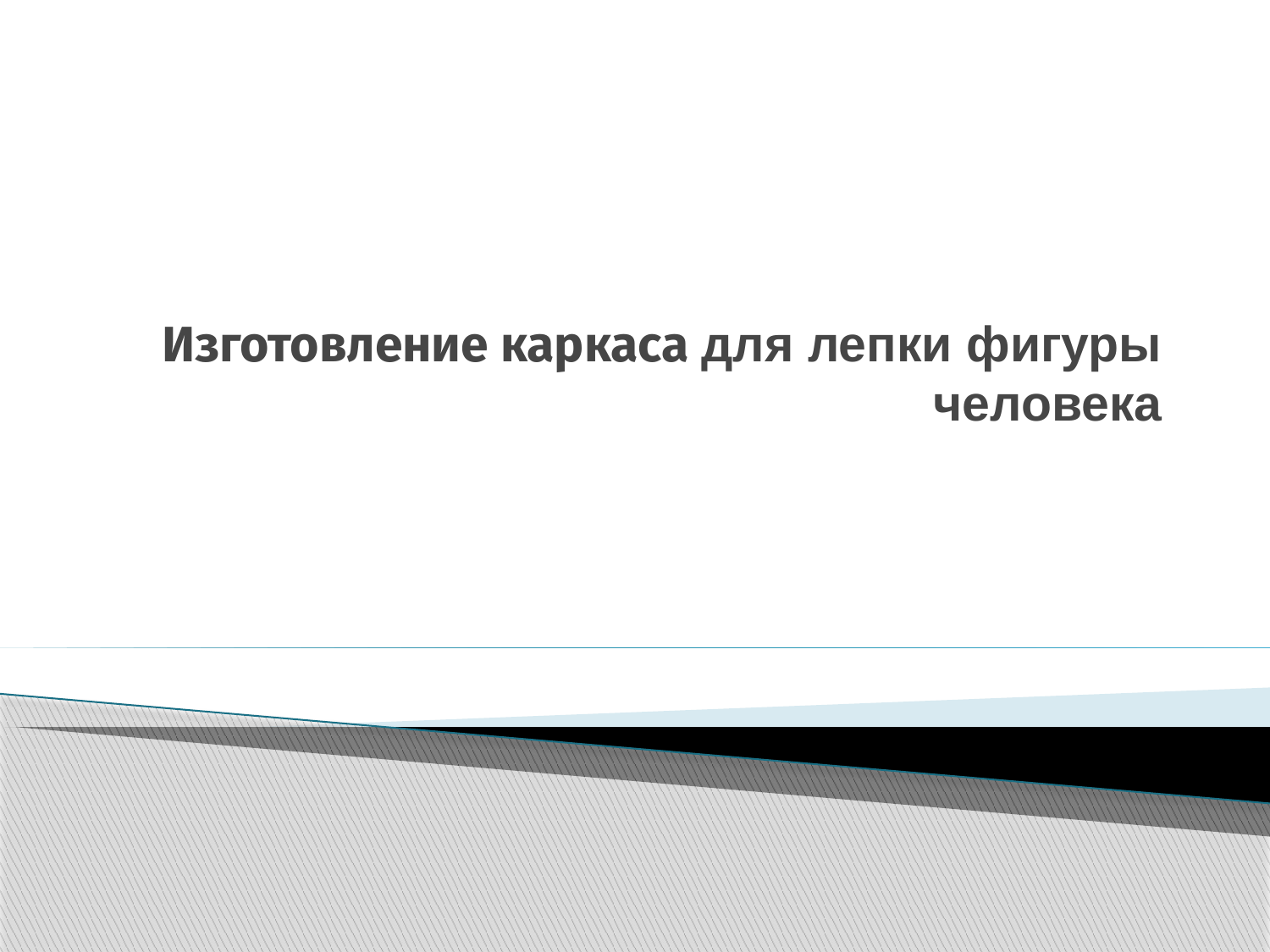

# Изготовление каркаса для лепки фигуры человека